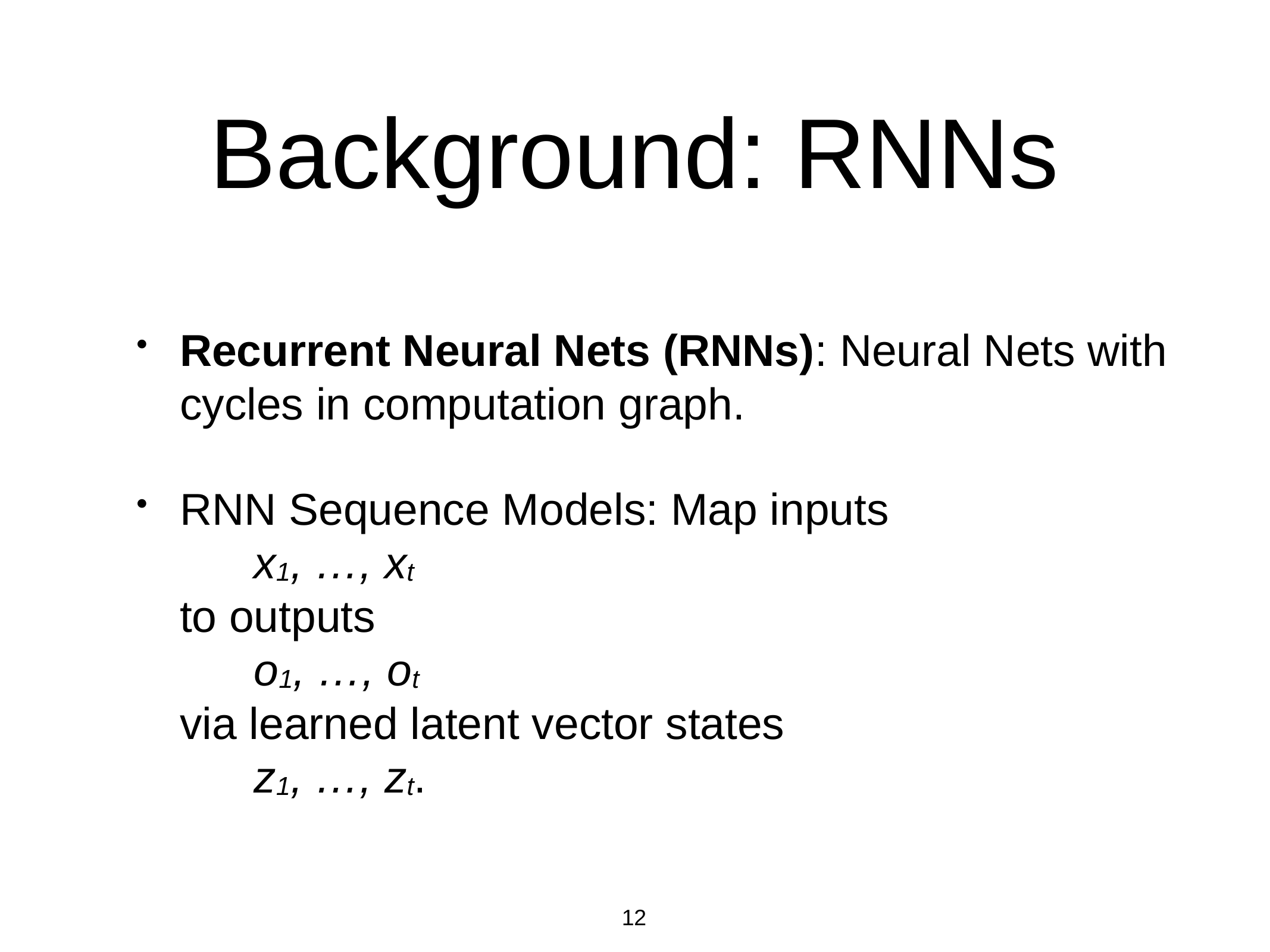

# Background: RNNs
Recurrent Neural Nets (RNNs): Neural Nets with cycles in computation graph.
RNN Sequence Models: Map inputs
      x1, …, xt
to outputs
      o1, …, ot
via learned latent vector states
      z1, …, zt.
12